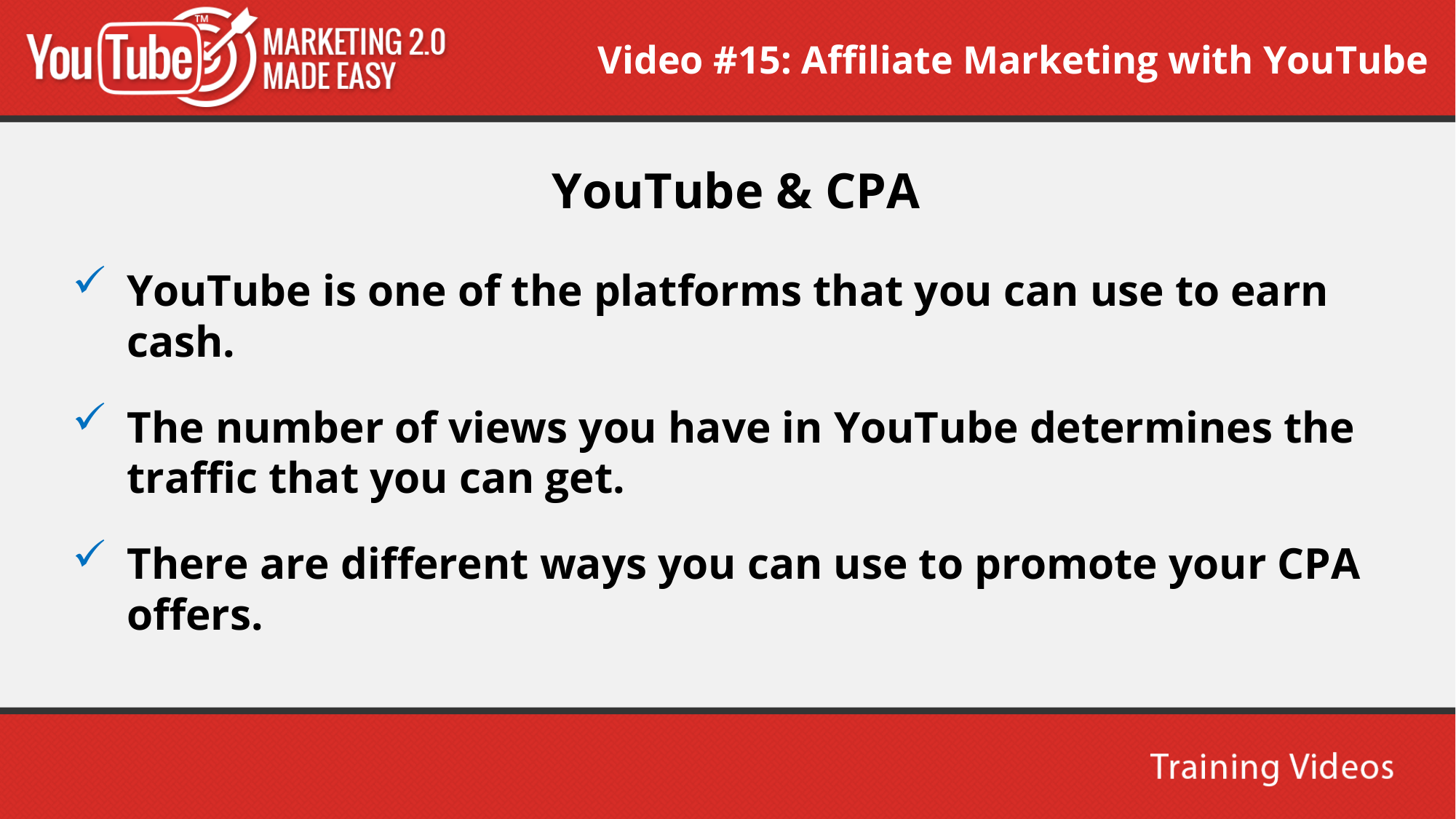

Video #15: Affiliate Marketing with YouTube
 YouTube & CPA
YouTube is one of the platforms that you can use to earn cash.
The number of views you have in YouTube determines the traffic that you can get.
There are different ways you can use to promote your CPA offers.